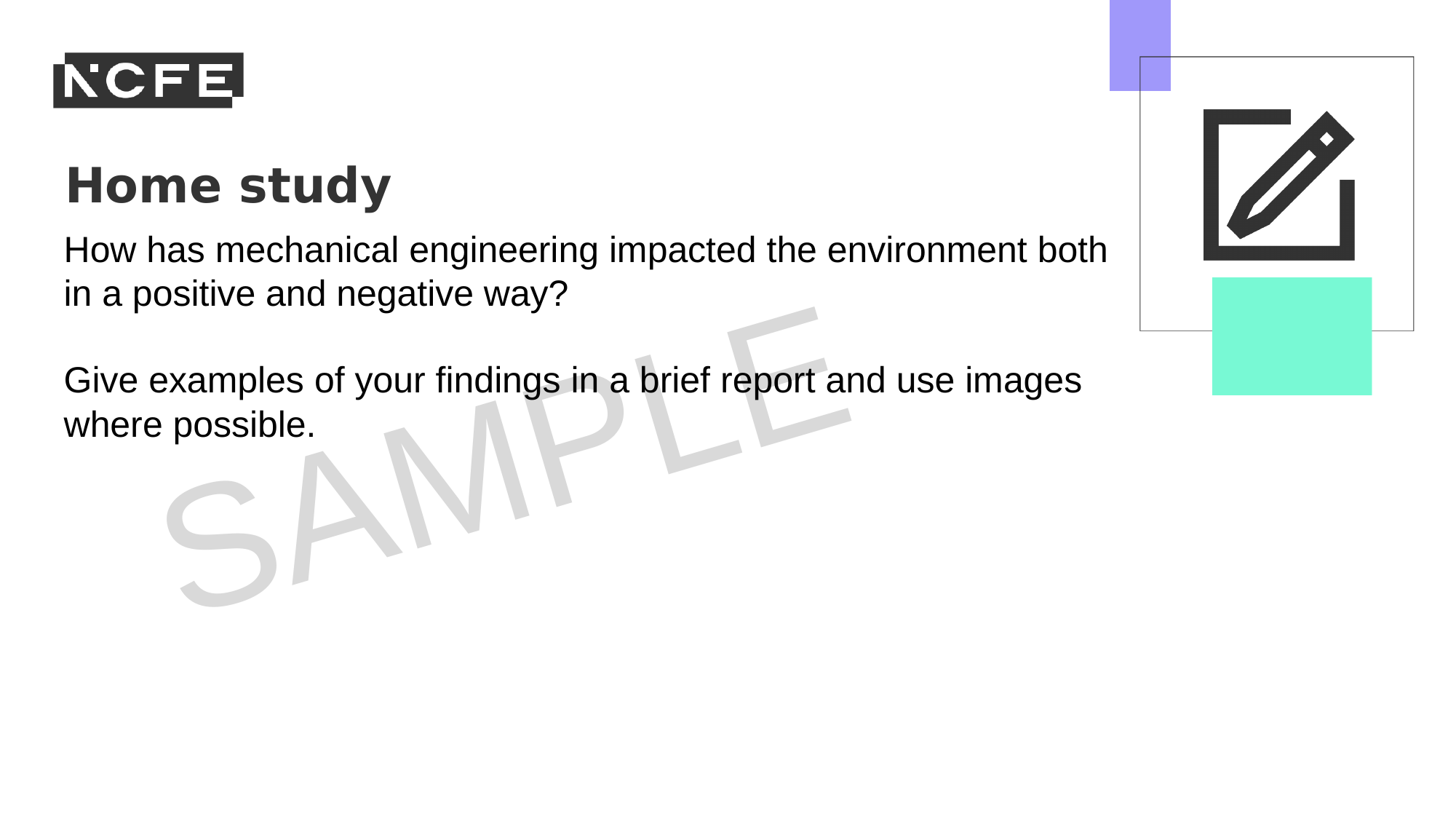

How has mechanical engineering impacted the environment both in a positive and negative way?

Give examples of your findings in a brief report and use images where possible.